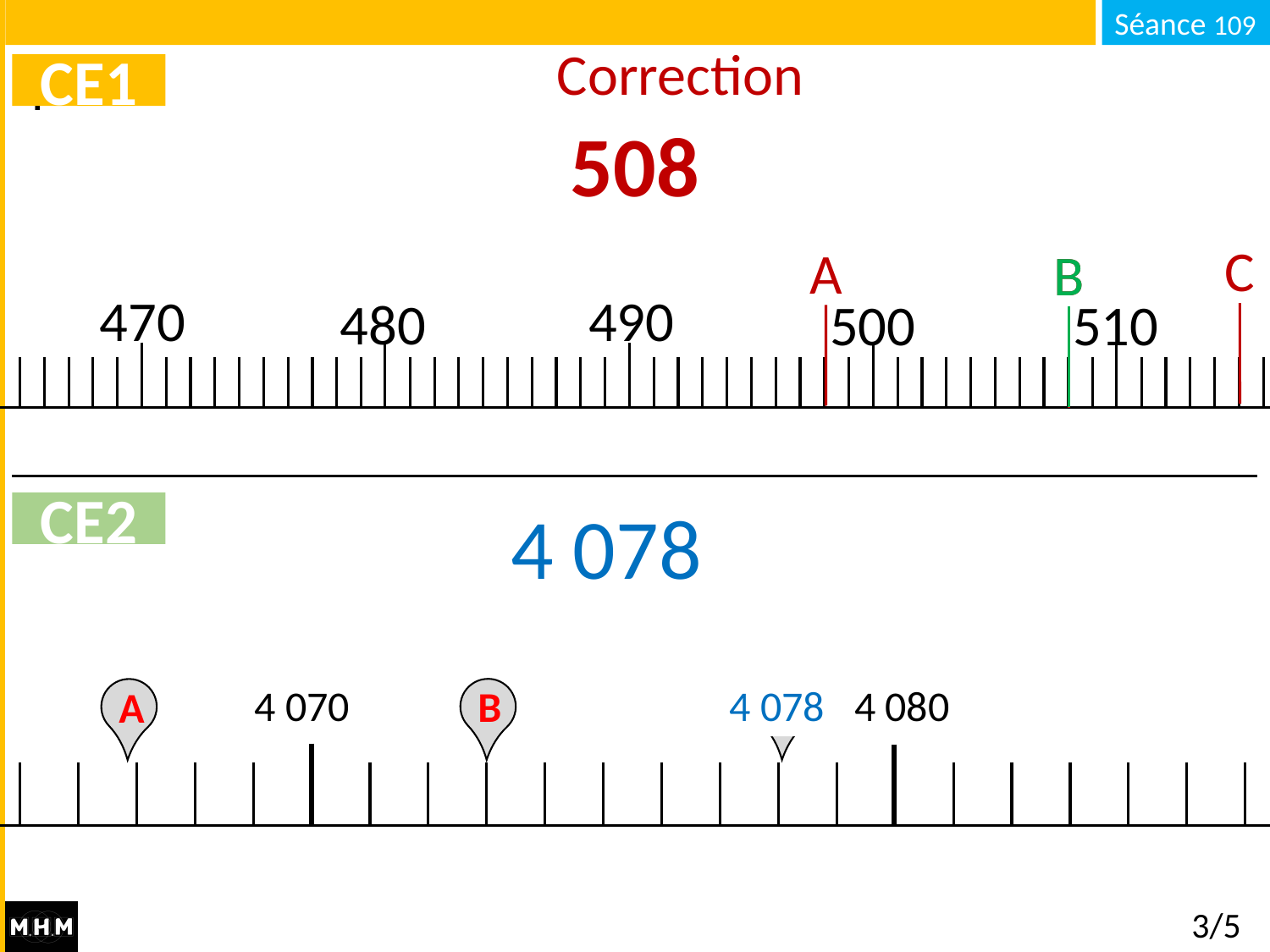

# Correction
CE1
508
C
A
B
B
490
470
480
500
510
4 078
CE2
4 078
4 070
4 080
B
C
A

3/5